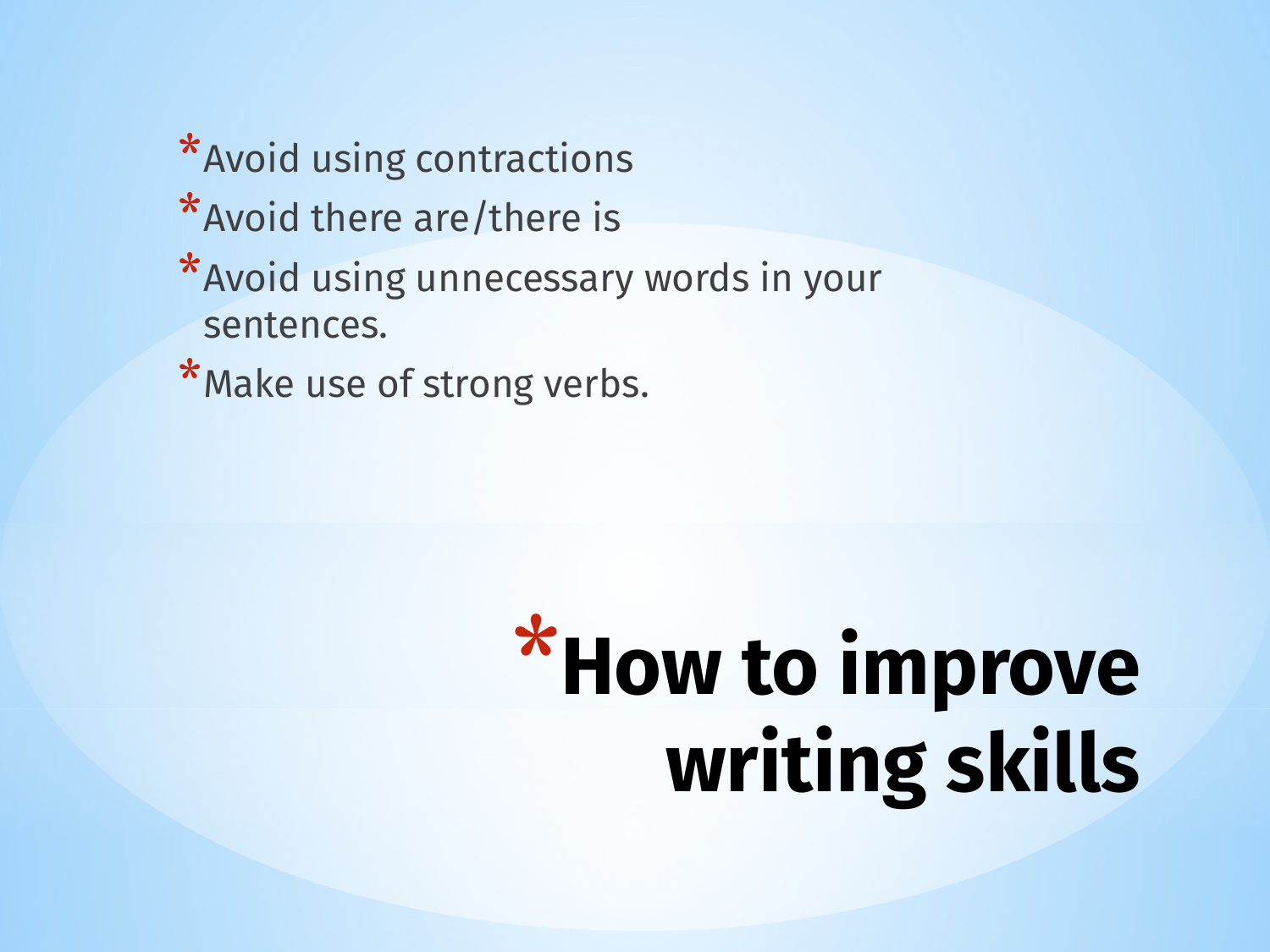

Avoid using contractions
Avoid there are/there is
Avoid using unnecessary words in your sentences.
Make use of strong verbs.

# How to improve writing skills